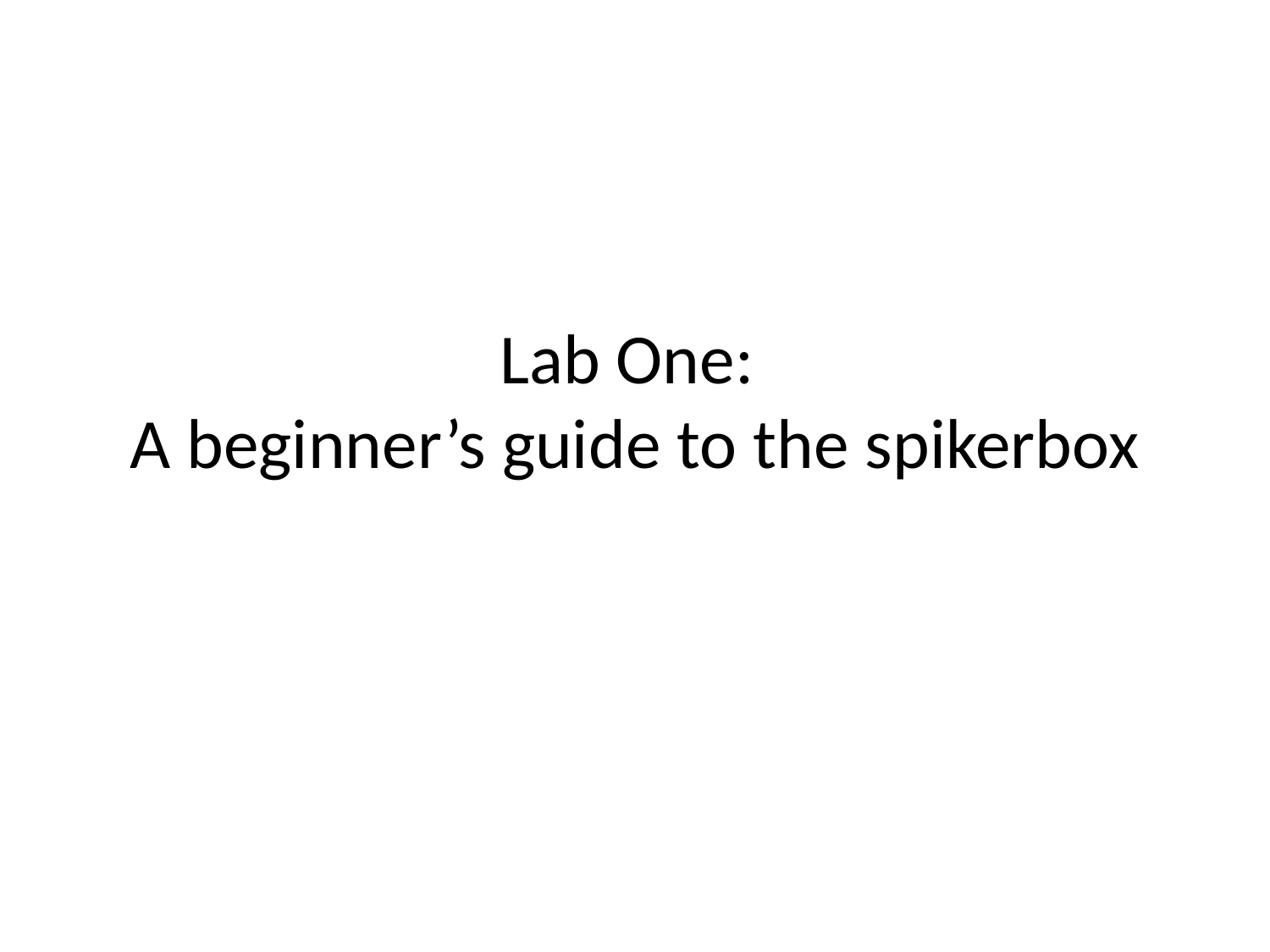

# Lab One: A beginner’s guide to the spikerbox